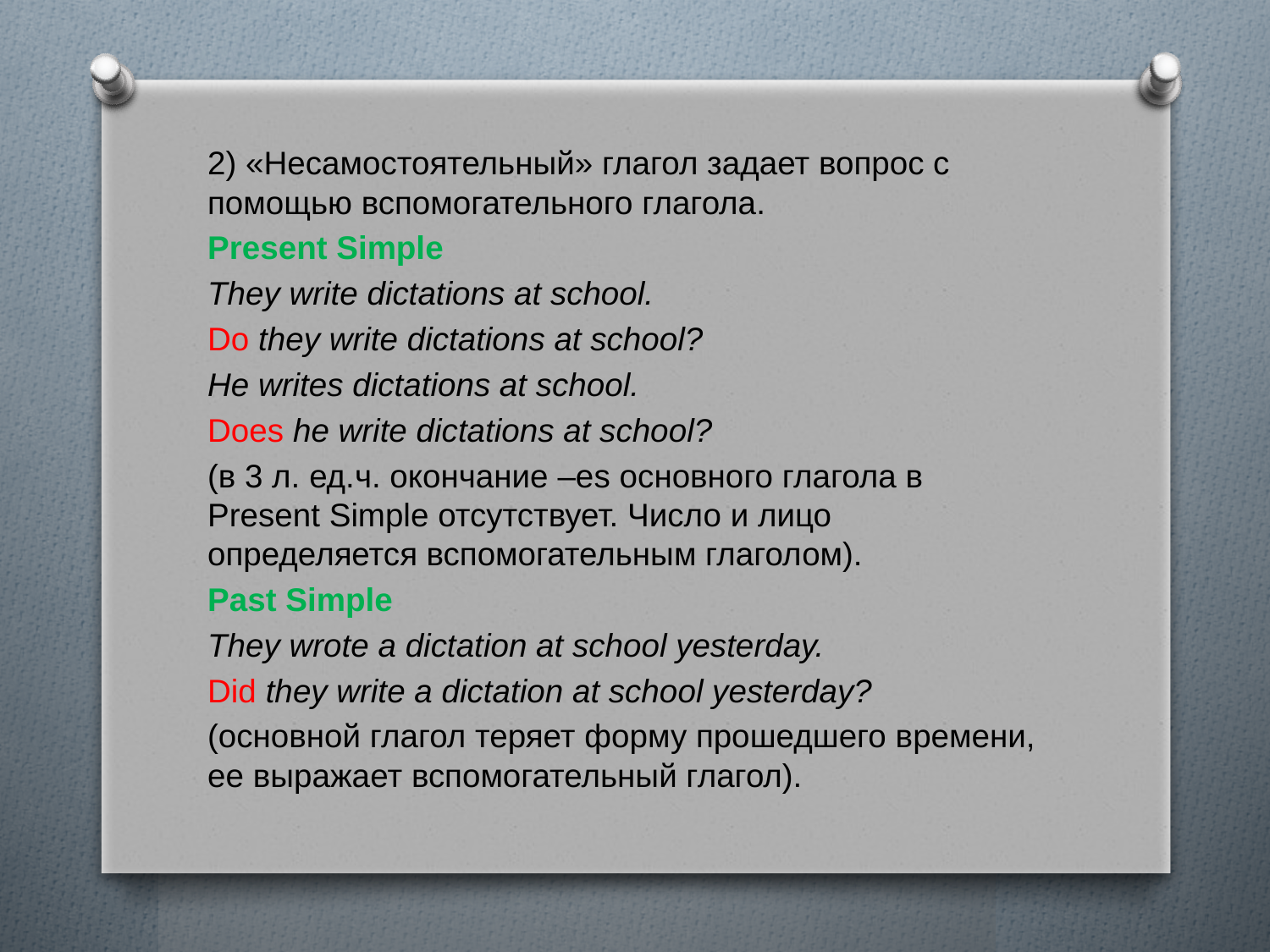

2) «Несамостоятельный» глагол задает вопрос с  помощью вспомогательного глагола.
Present Simple
They write dictations at school.
Do they write dictations at school?
He writes dictations at school.
Does he write dictations at school?
(в 3 л. ед.ч. окончание –es основного глагола в Present Simple отсутствует. Число и лицо определяется вспомогательным глаголом).
Past Simple
They wrote a dictation at school yesterday.
Did they write a dictation at school yesterday?
(основной глагол теряет форму прошедшего времени, ее выражает вспомогательный глагол).